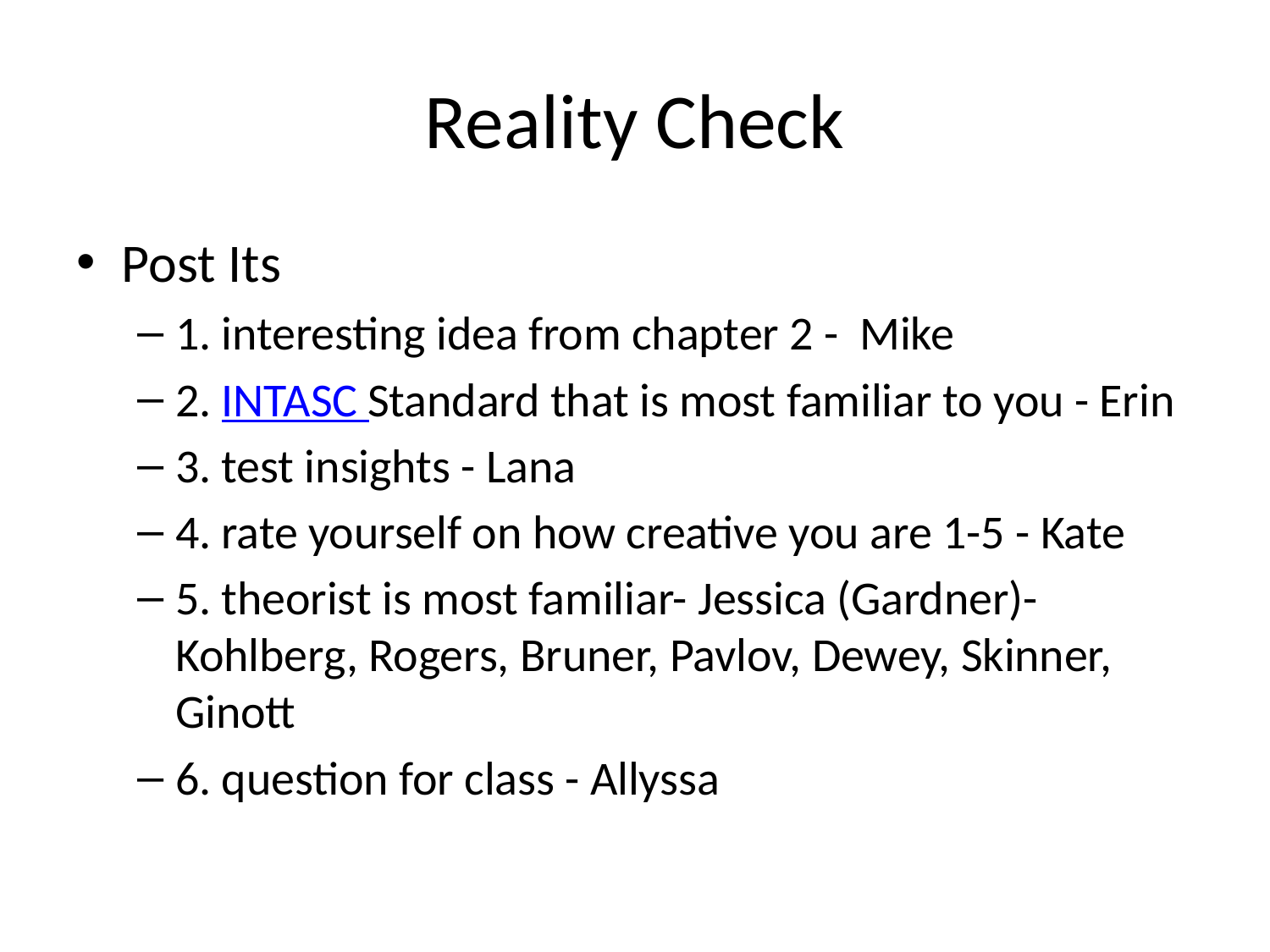

# Reality Check
Post Its
1. interesting idea from chapter 2 -  Mike
2. INTASC Standard that is most familiar to you - Erin
3. test insights - Lana
4. rate yourself on how creative you are 1-5 - Kate
5. theorist is most familiar- Jessica (Gardner)- Kohlberg, Rogers, Bruner, Pavlov, Dewey, Skinner, Ginott
6. question for class - Allyssa